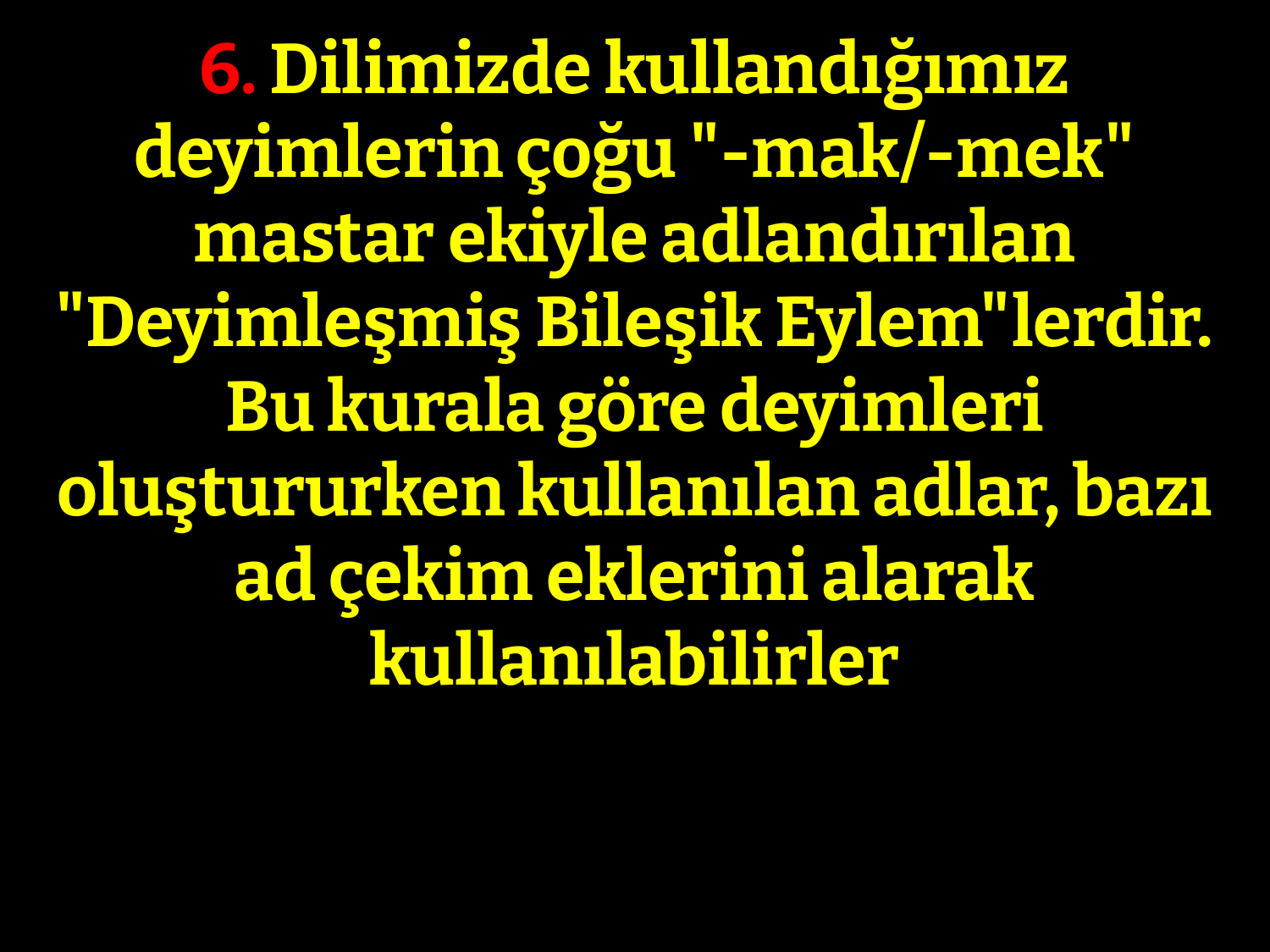

6. Dilimizde kullandığımız deyimlerin çoğu "-mak/-mek" mastar ekiyle adlandırılan "Deyimleşmiş Bileşik Eylem"lerdir. Bu kurala göre deyimleri oluştururken kullanılan adlar, bazı ad çekim eklerini alarak kullanılabilirler
#